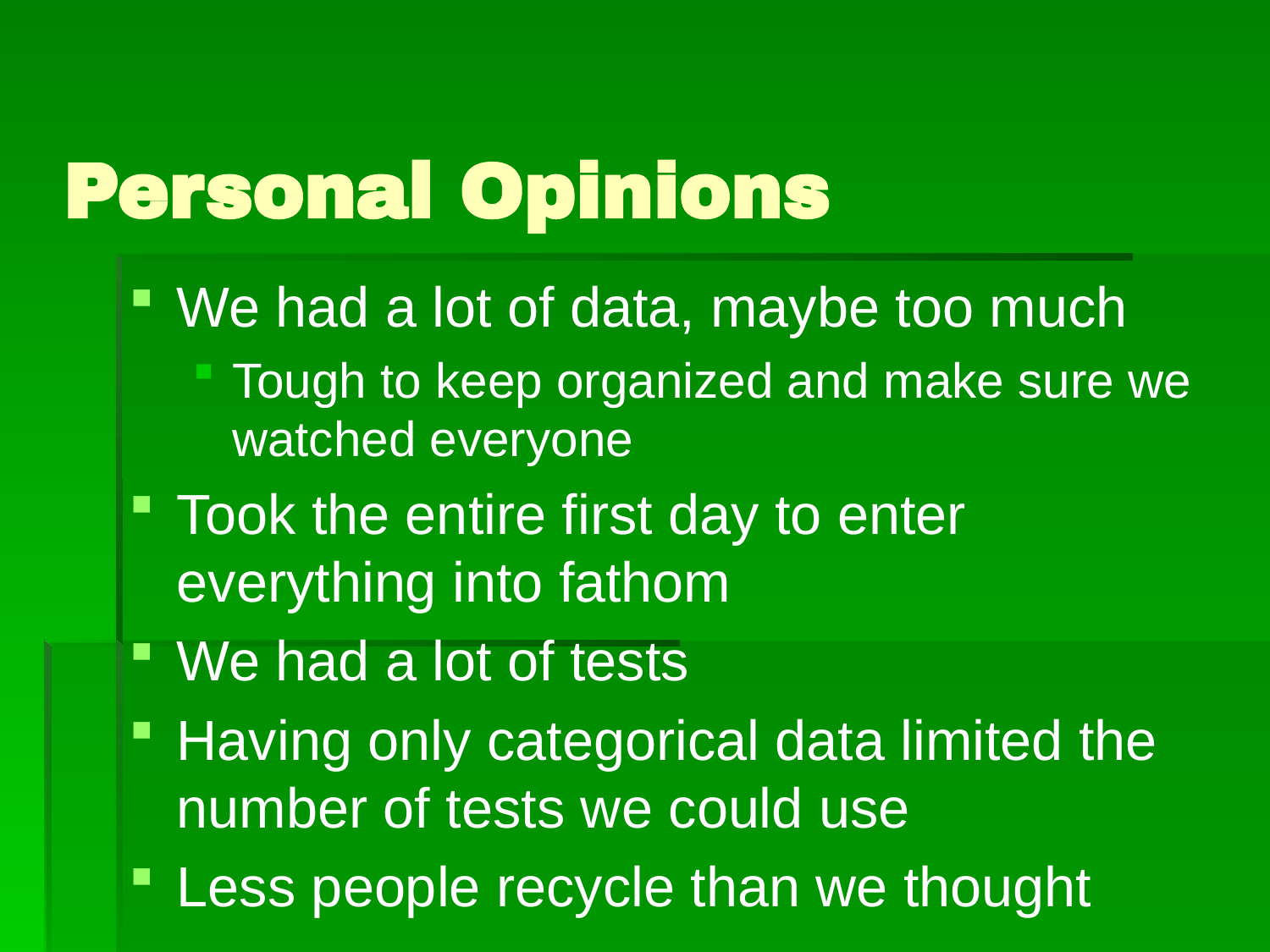

Personal Opinions
We had a lot of data, maybe too much
Tough to keep organized and make sure we watched everyone
Took the entire first day to enter everything into fathom
We had a lot of tests
Having only categorical data limited the number of tests we could use
Less people recycle than we thought